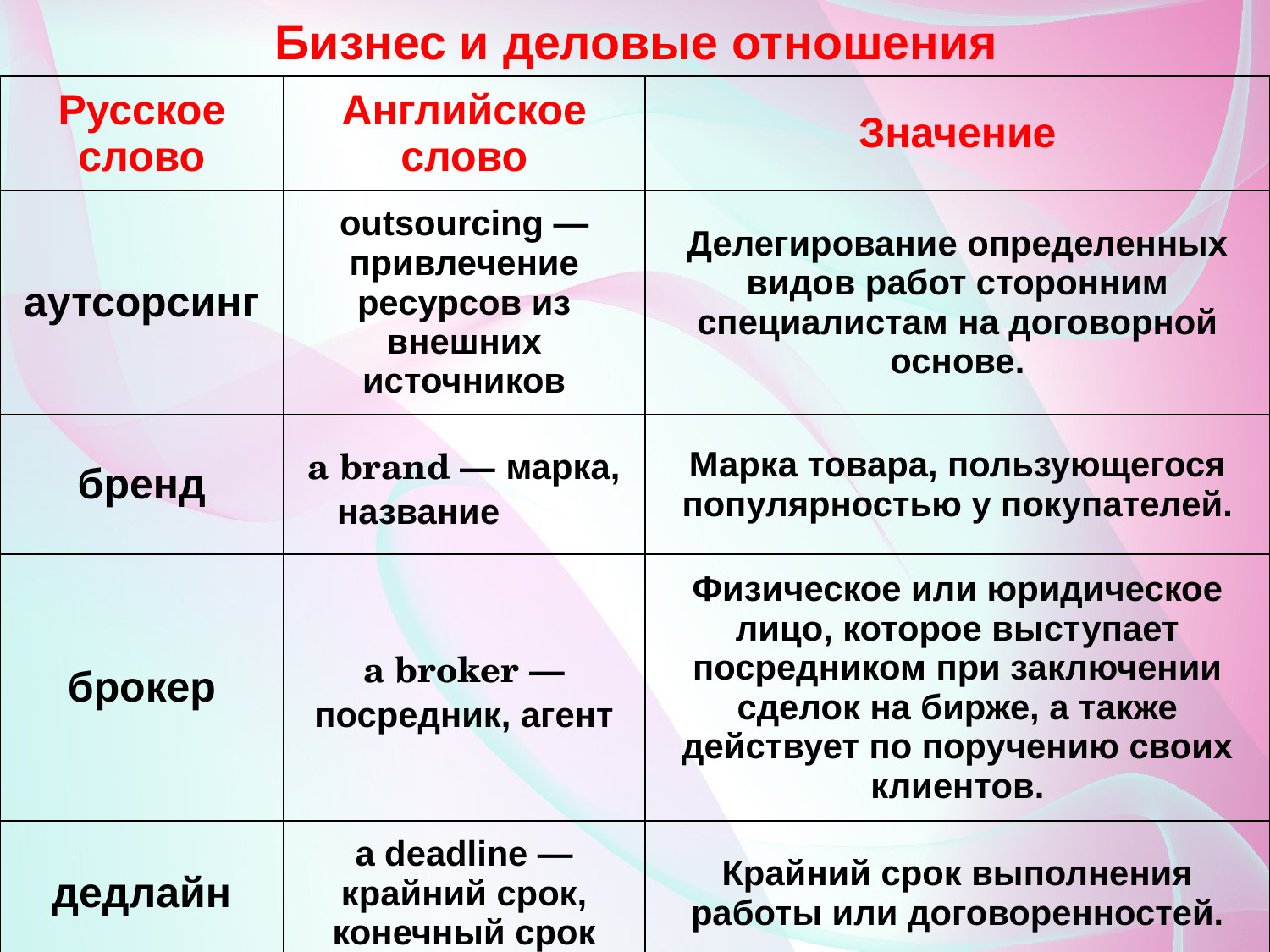

# Бизнес и деловые отношения
| Русское слово | Английское слово | Значение |
| --- | --- | --- |
| аутсорсинг | outsourcing — привлечение ресурсов из внешних источников | Делегирование определенных видов работ сторонним специалистам на договорной основе. |
| бренд | a brand — марка, название | Марка товара, пользующегося популярностью у покупателей. |
| брокер | a broker — посредник, агент | Физическое или юридическое лицо, которое выступает посредником при заключении сделок на бирже, а также действует по поручению своих клиентов. |
| дедлайн | a deadline — крайний срок, конечный срок | Крайний срок выполнения работы или договоренностей. |